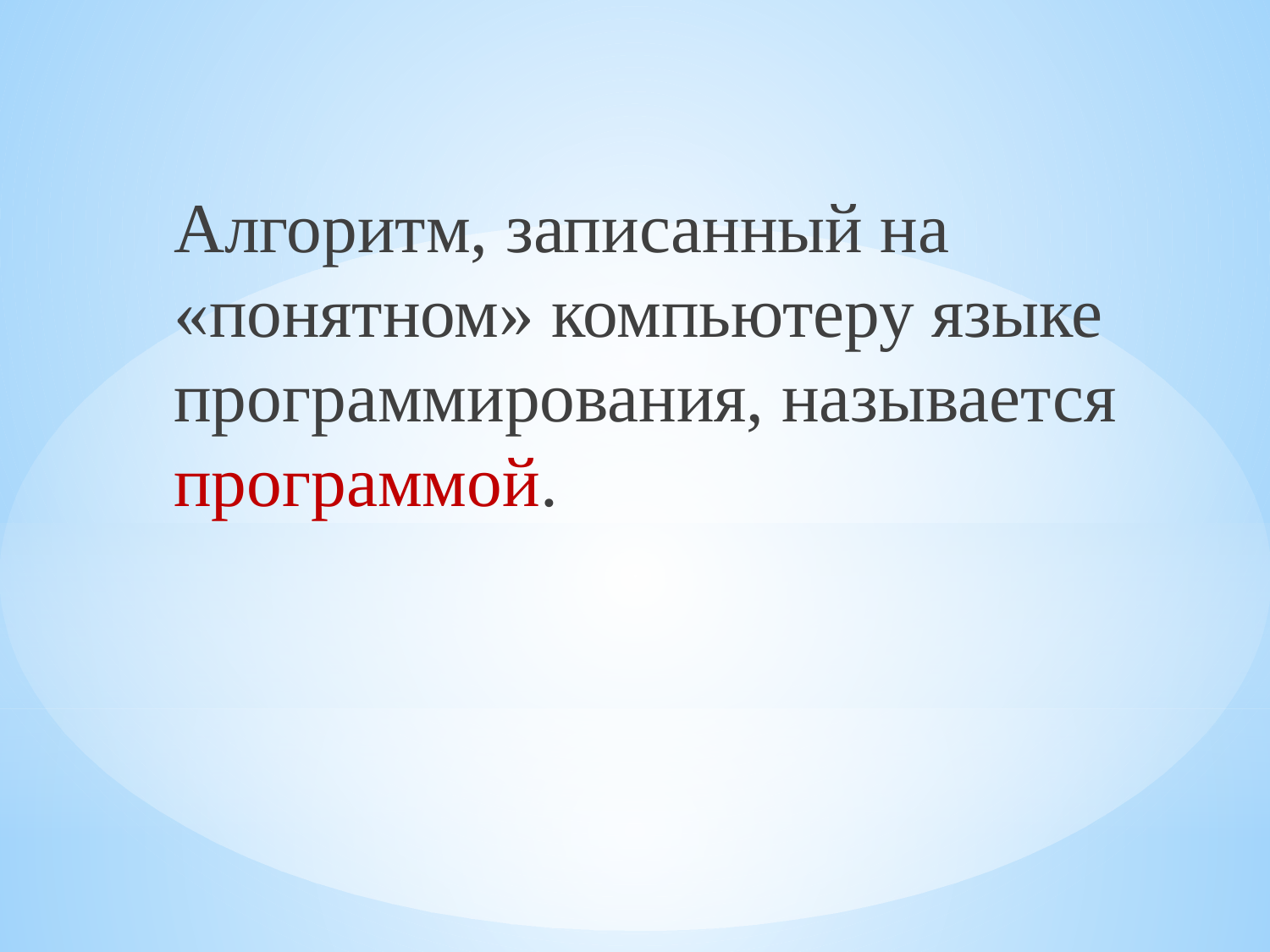

Алгоритм, записанный на «понятном» компьютеру языке программирования, называется программой.